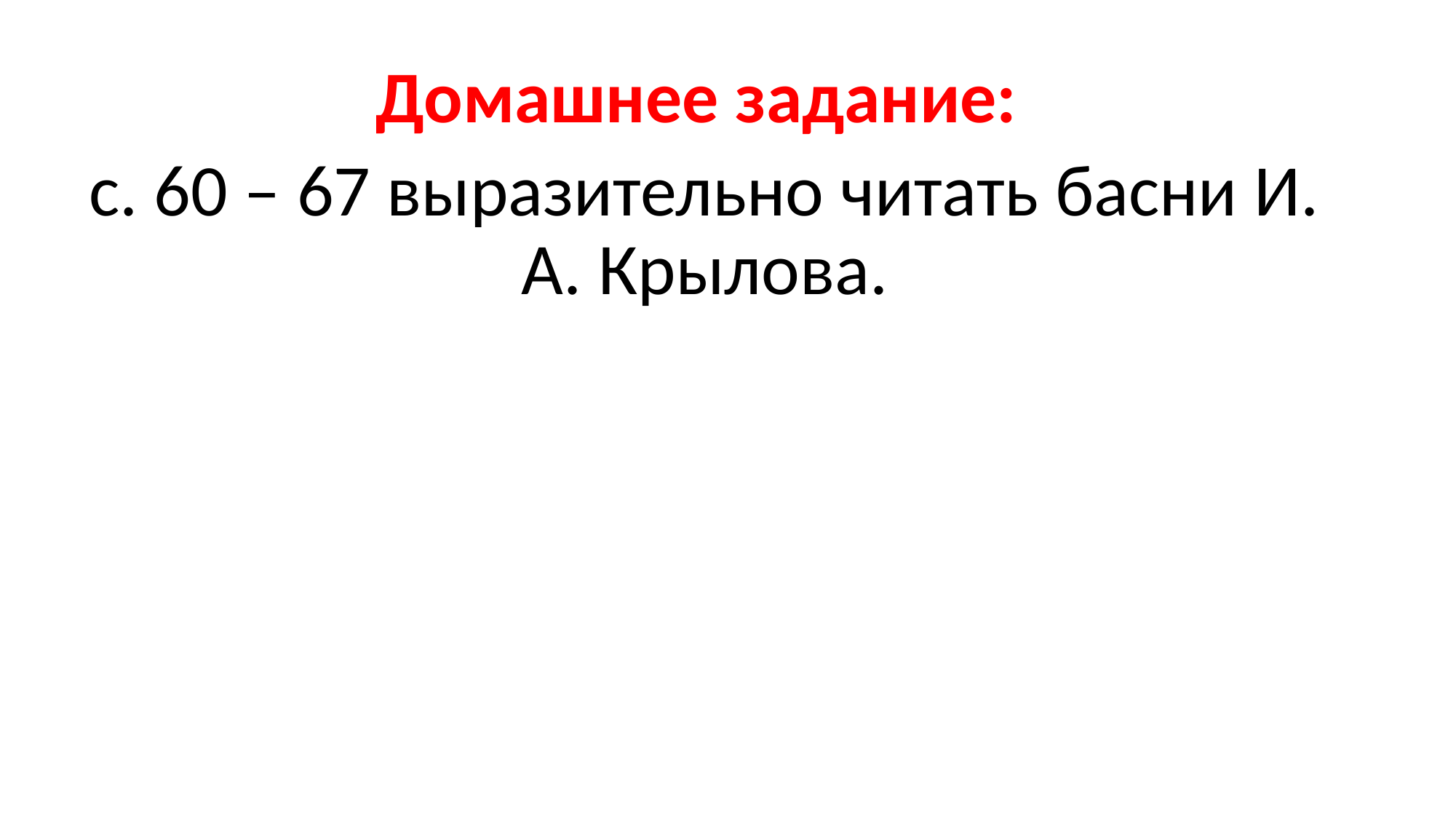

Домашнее задание:
с. 60 – 67 выразительно читать басни И. А. Крылова.